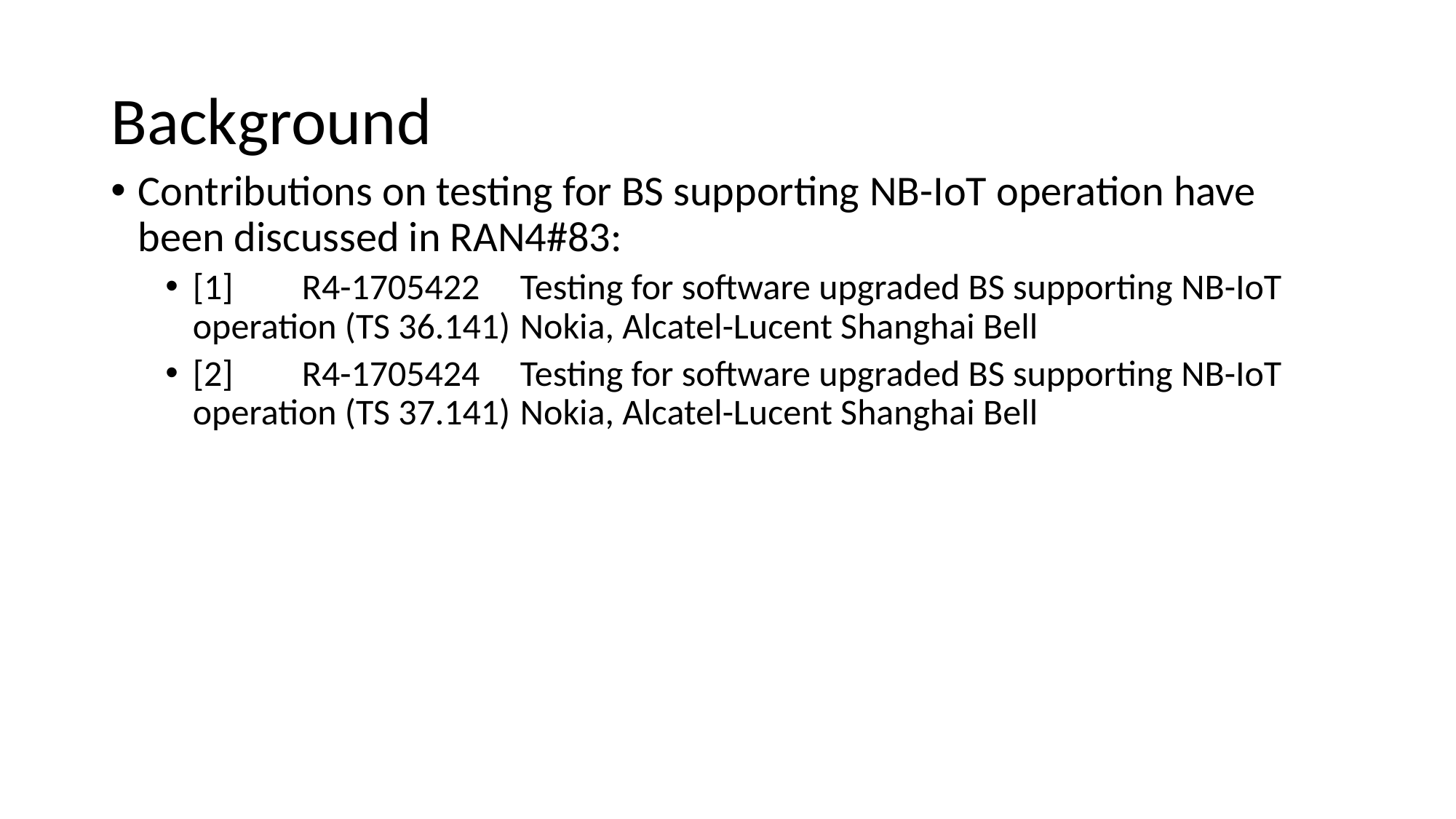

# Background
Contributions on testing for BS supporting NB-IoT operation have been discussed in RAN4#83:
[1]	R4-1705422	Testing for software upgraded BS supporting NB-IoT operation (TS 36.141)	Nokia, Alcatel-Lucent Shanghai Bell
[2]	R4-1705424	Testing for software upgraded BS supporting NB-IoT operation (TS 37.141)	Nokia, Alcatel-Lucent Shanghai Bell